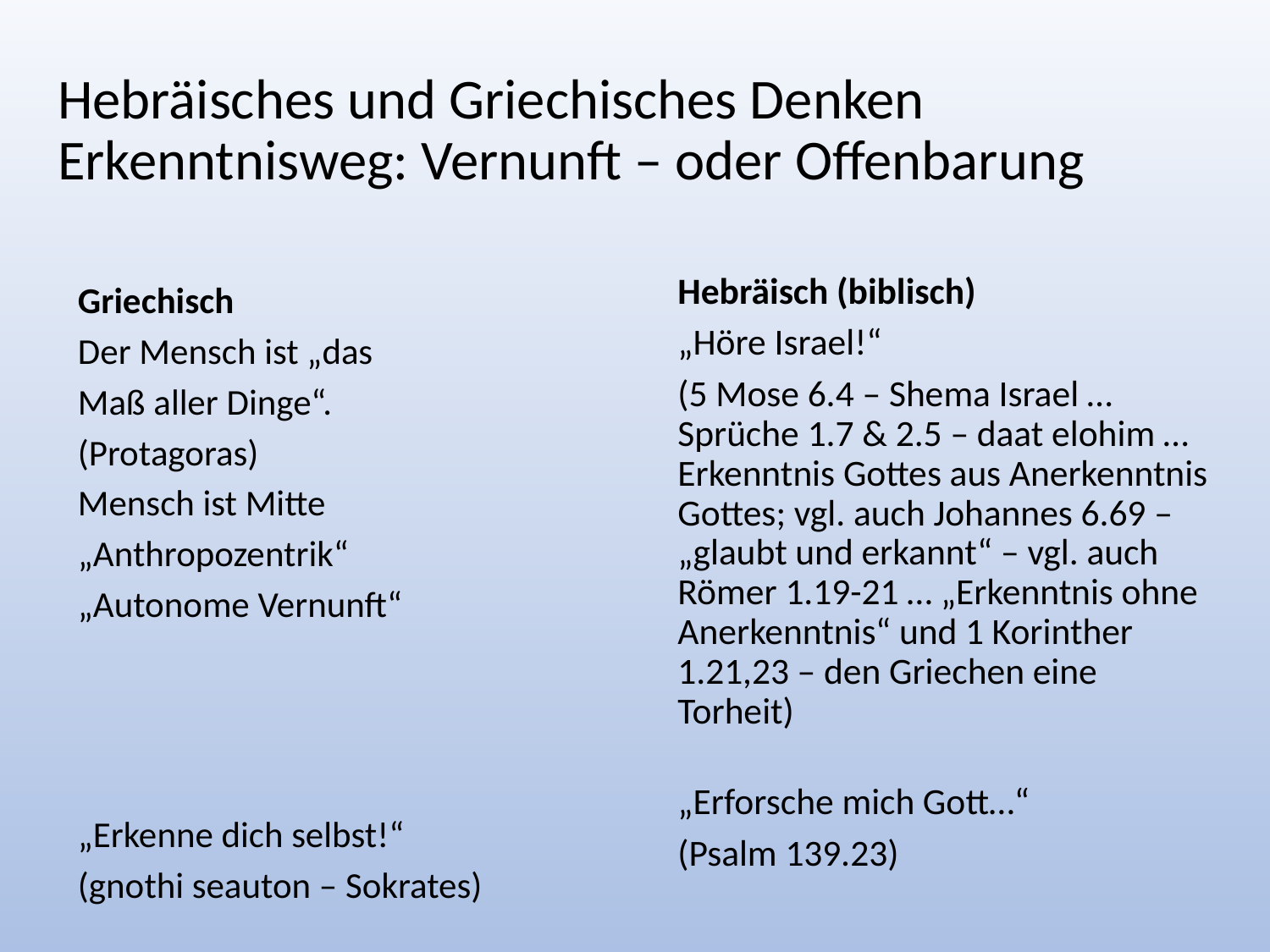

# Hebräisches und Griechisches Denken Erkenntnisweg: Vernunft – oder Offenbarung
Hebräisch (biblisch)
„Höre Israel!“
(5 Mose 6.4 – Shema Israel … Sprüche 1.7 & 2.5 – daat elohim … Erkenntnis Gottes aus Anerkenntnis Gottes; vgl. auch Johannes 6.69 – „glaubt und erkannt“ – vgl. auch Römer 1.19-21 … „Erkenntnis ohne Anerkenntnis“ und 1 Korinther 1.21,23 – den Griechen eine Torheit)
„Erforsche mich Gott…“
(Psalm 139.23)

Griechisch
Der Mensch ist „das
Maß aller Dinge“.
(Protagoras)
Mensch ist Mitte
„Anthropozentrik“
„Autonome Vernunft“

„Erkenne dich selbst!“
(gnothi seauton – Sokrates)